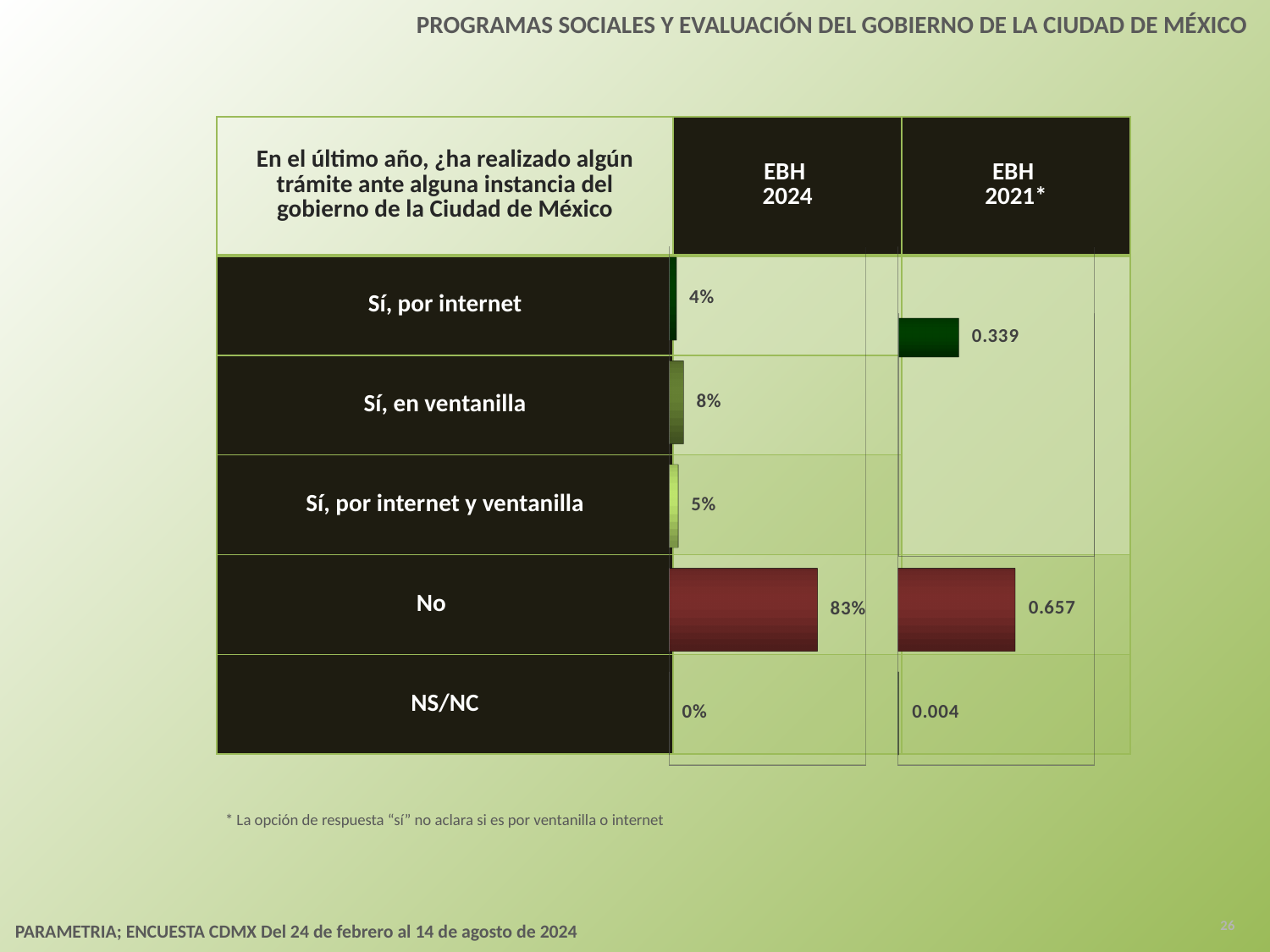

PROGRAMAS SOCIALES Y EVALUACIÓN DEL GOBIERNO DE LA CIUDAD DE MÉXICO
| En el último año, ¿ha realizado algún trámite ante alguna instancia del gobierno de la Ciudad de México | EBH 2024 | EBH 2021\* |
| --- | --- | --- |
| Sí, por internet |  |  |
| Sí, en ventanilla |  |  |
| Sí, por internet y ventanilla |  |  |
| No |  |  |
| NS/NC |  |  |

[unsupported chart]

[unsupported chart]

[unsupported chart]

* La opción de respuesta “sí” no aclara si es por ventanilla o internet
26
PARAMETRIA; ENCUESTA CDMX Del 24 de febrero al 14 de agosto de 2024